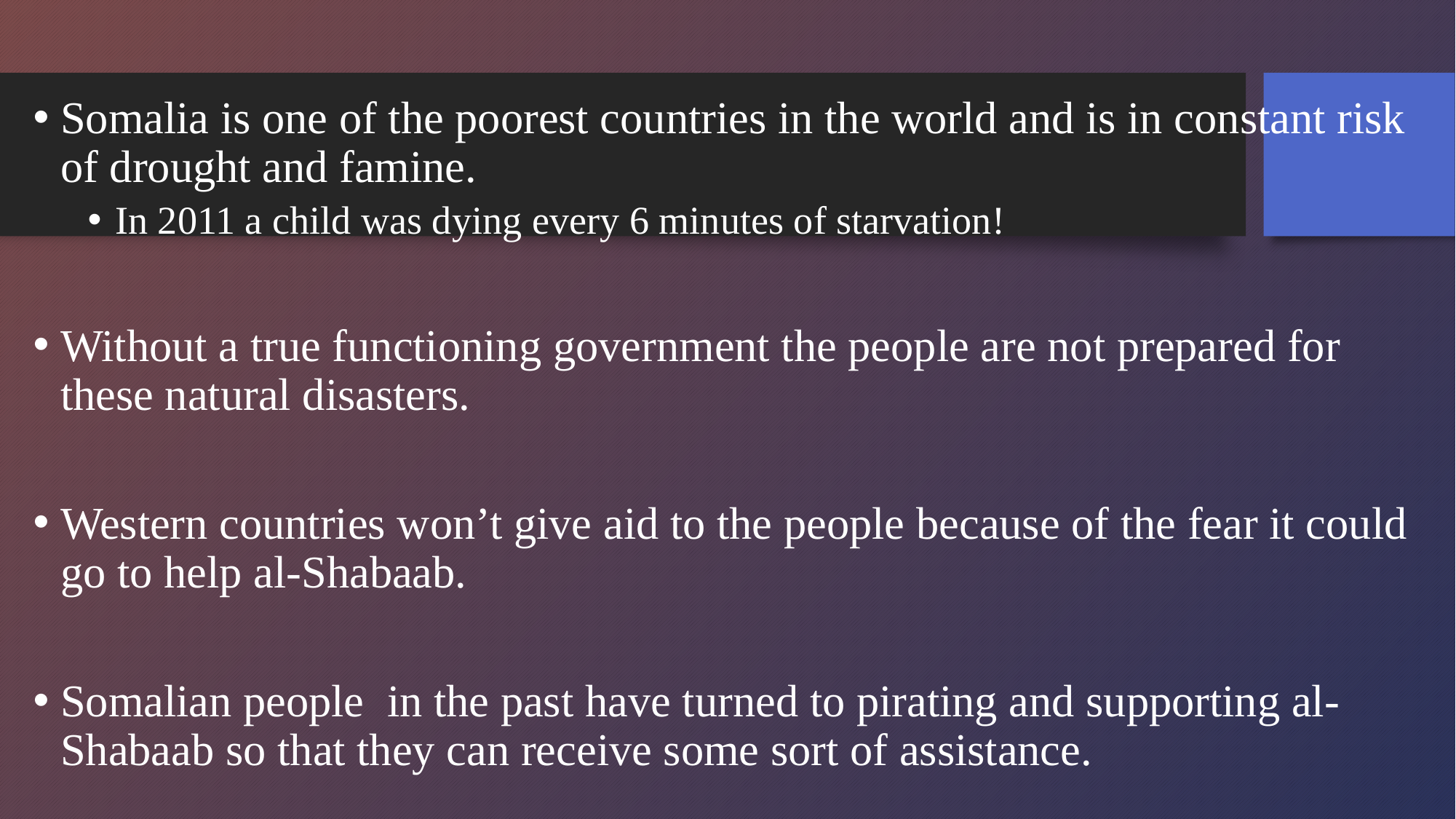

Somalia is one of the poorest countries in the world and is in constant risk of drought and famine.
In 2011 a child was dying every 6 minutes of starvation!

Without a true functioning government the people are not prepared for these natural disasters.

Western countries won’t give aid to the people because of the fear it could go to help al-Shabaab.

Somalian people  in the past have turned to pirating and supporting al-Shabaab so that they can receive some sort of assistance.